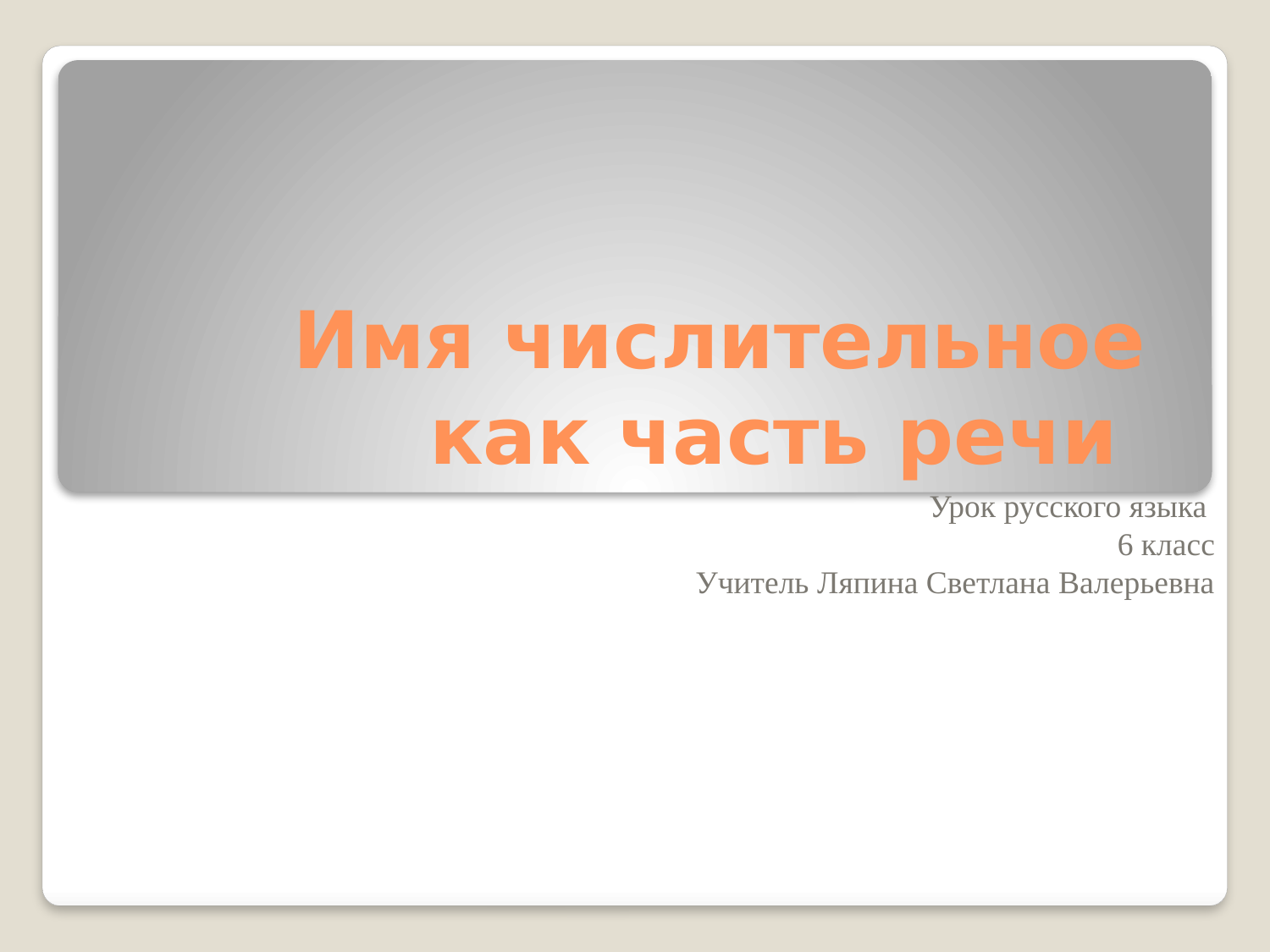

# Имя числительное как часть речи
Урок русского языка
6 класс
Учитель Ляпина Светлана Валерьевна